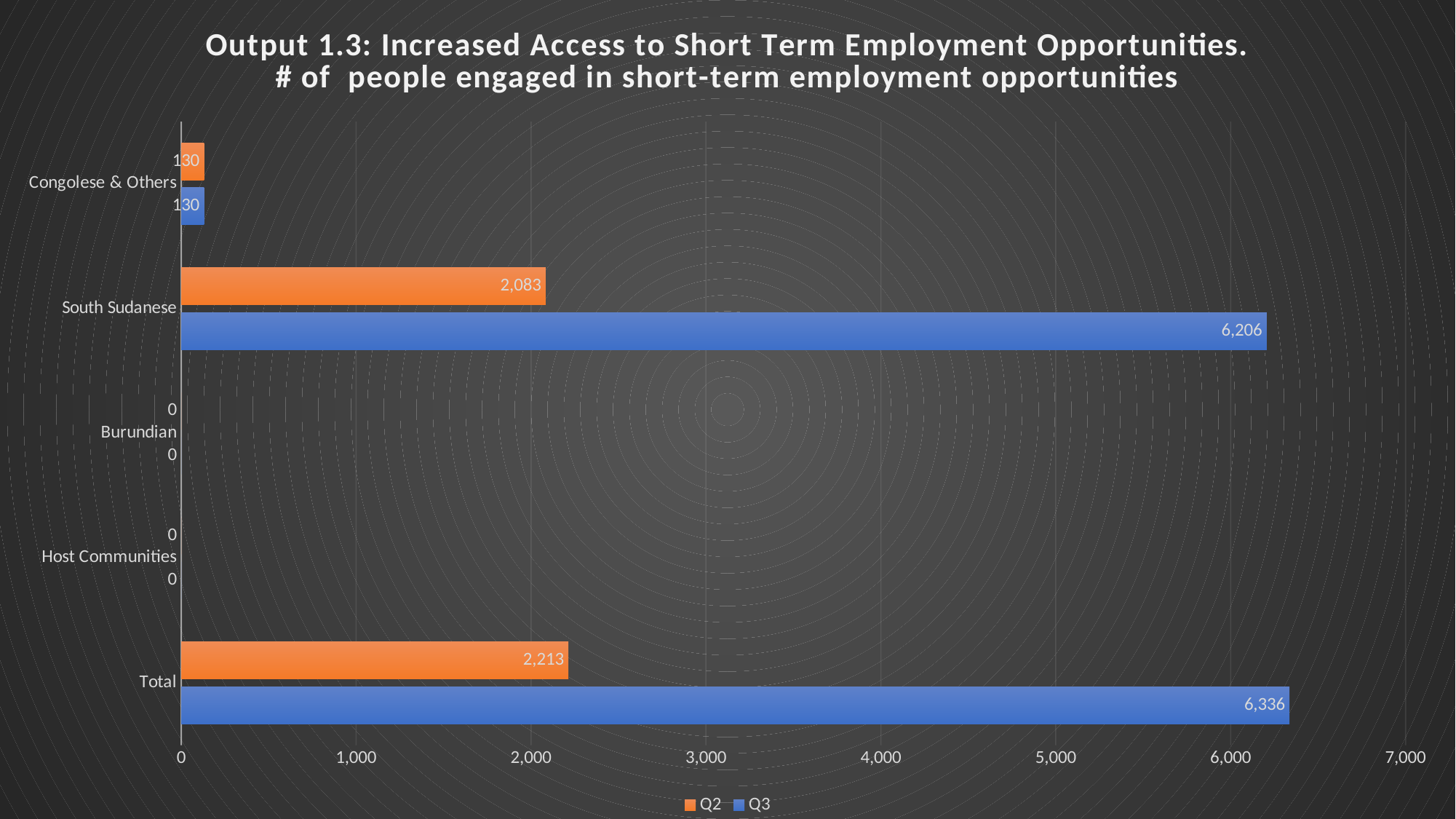

### Chart: Output 1.3: Increased Access to Short Term Employment Opportunities.
# of  people engaged in short-term employment opportunities

| Category | Q3 | Q2 |
|---|---|---|
| Total | 6336.0 | 2213.0 |
| Host Communities | 0.0 | 0.0 |
| Burundian | 0.0 | 0.0 |
| South Sudanese | 6206.0 | 2083.0 |
| Congolese & Others | 130.0 | 130.0 |
#